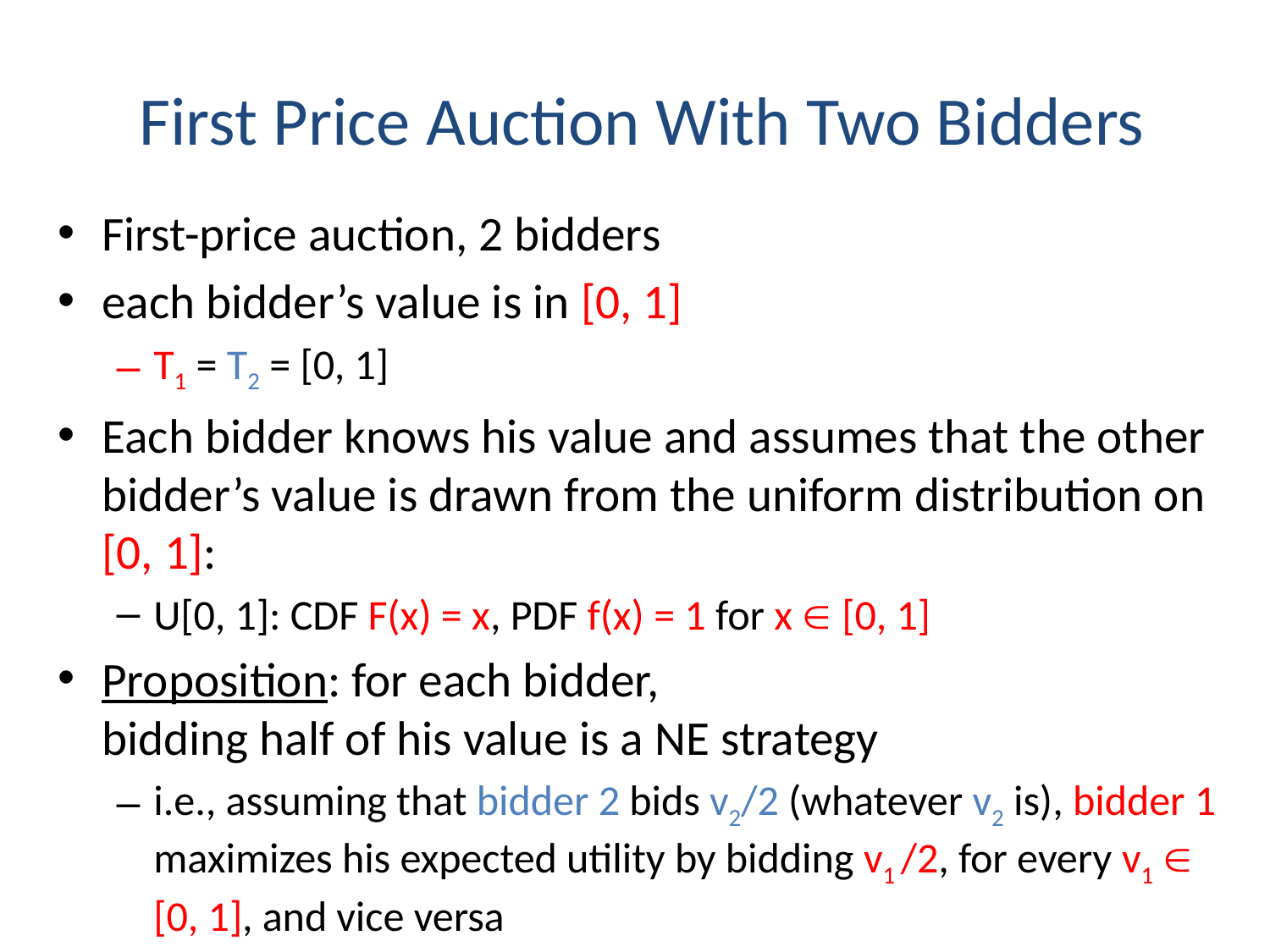

# First Price Auction With Two Bidders
First-price auction, 2 bidders
each bidder’s value is in [0, 1]
T1 = T2 = [0, 1]
Each bidder knows his value and assumes that the other bidder’s value is drawn from the uniform distribution on [0, 1]:
U[0, 1]: CDF F(x) = x, PDF f(x) = 1 for x ∈ [0, 1]
Proposition: for each bidder,
bidding half of his value is a NE strategy
i.e., assuming that bidder 2 bids v2/2 (whatever v2 is), bidder 1 maximizes his expected utility by bidding v1 /2, for every v1 ∈ [0, 1], and vice versa